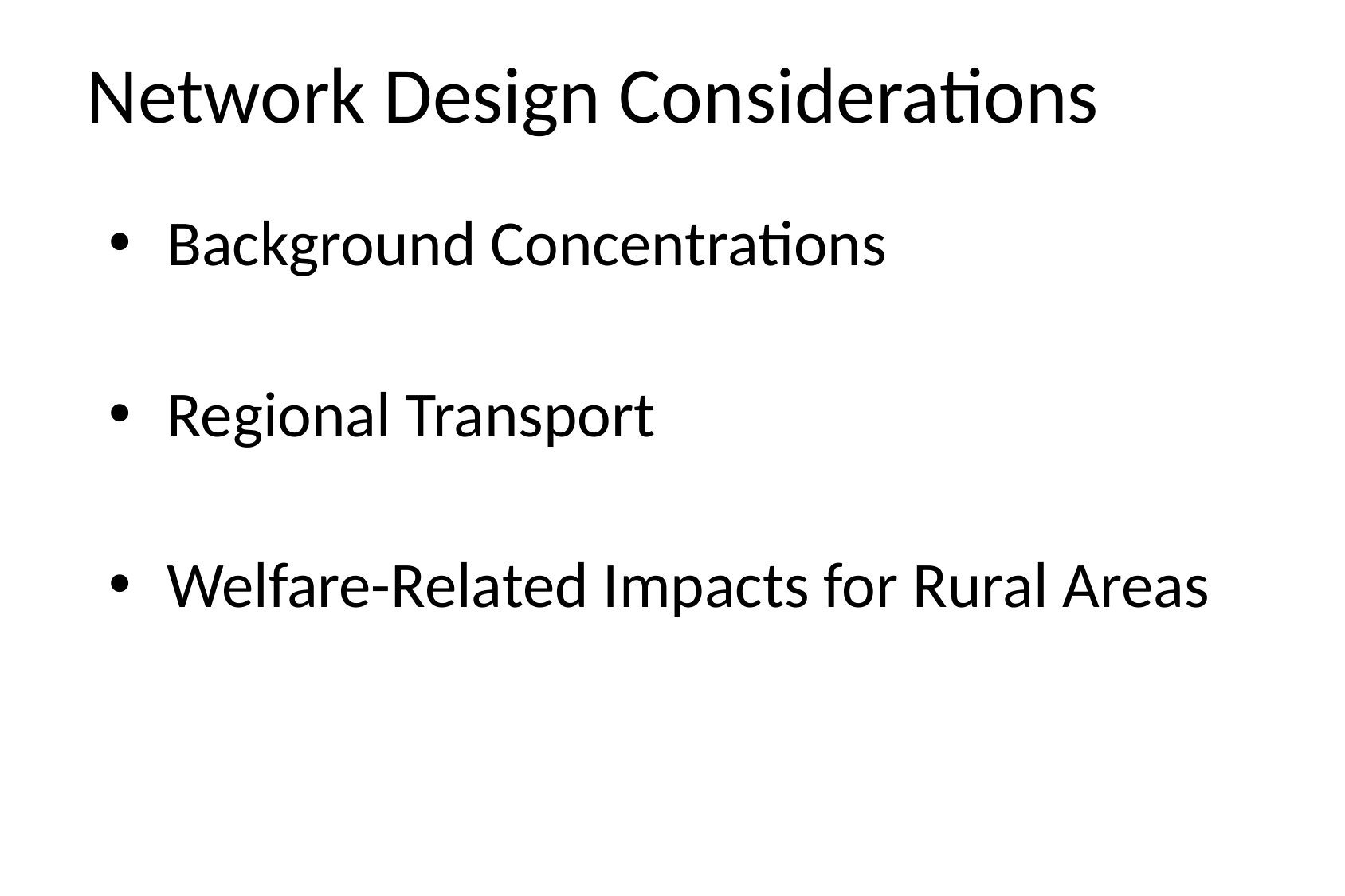

# Network Design Considerations
Background Concentrations

Regional Transport

Welfare-Related Impacts for Rural Areas